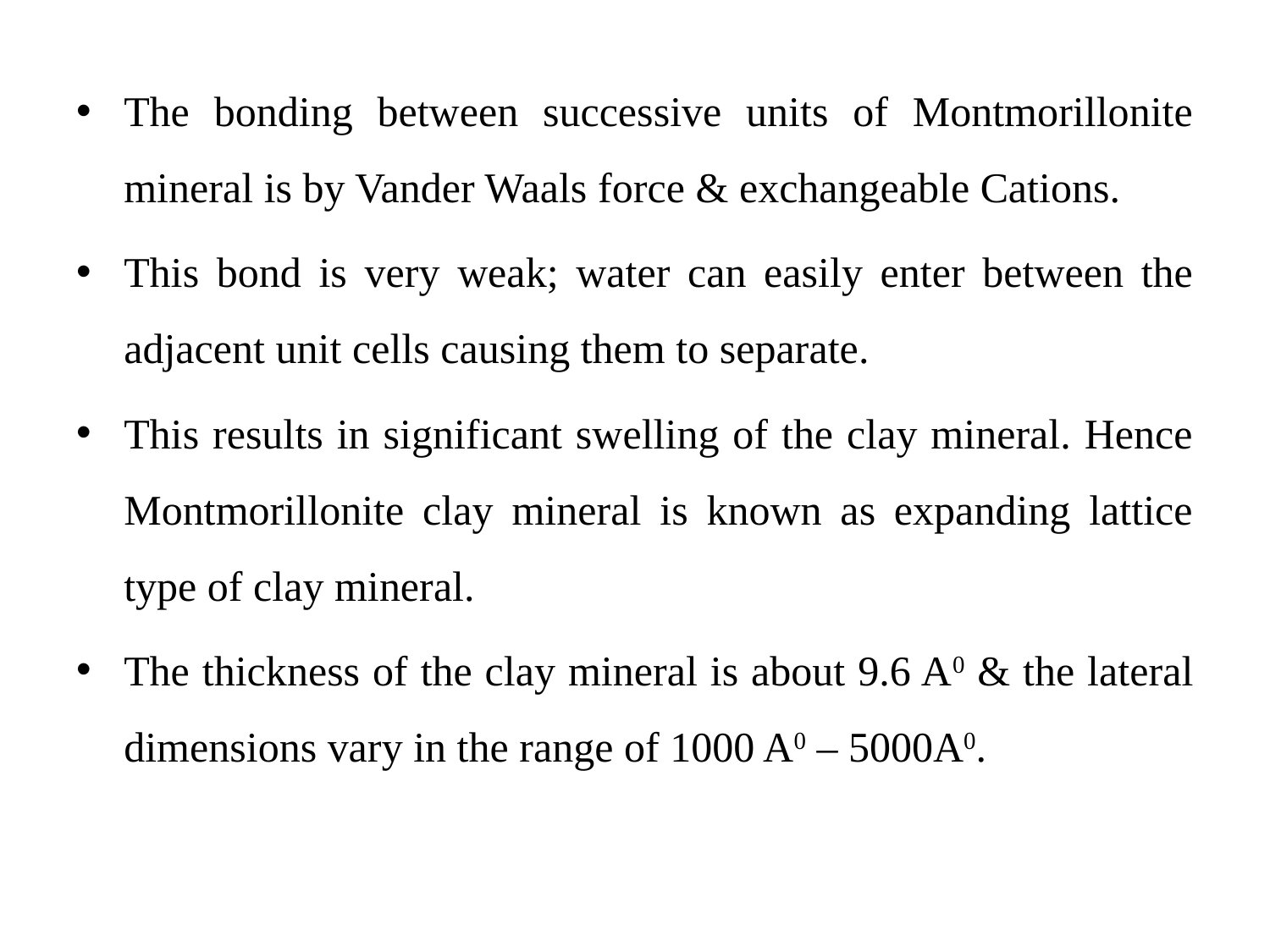

The bonding between successive units of Montmorillonite mineral is by Vander Waals force & exchangeable Cations.
This bond is very weak; water can easily enter between the adjacent unit cells causing them to separate.
This results in significant swelling of the clay mineral. Hence Montmorillonite clay mineral is known as expanding lattice type of clay mineral.
The thickness of the clay mineral is about 9.6 A0 & the lateral dimensions vary in the range of 1000 A0 – 5000A0.